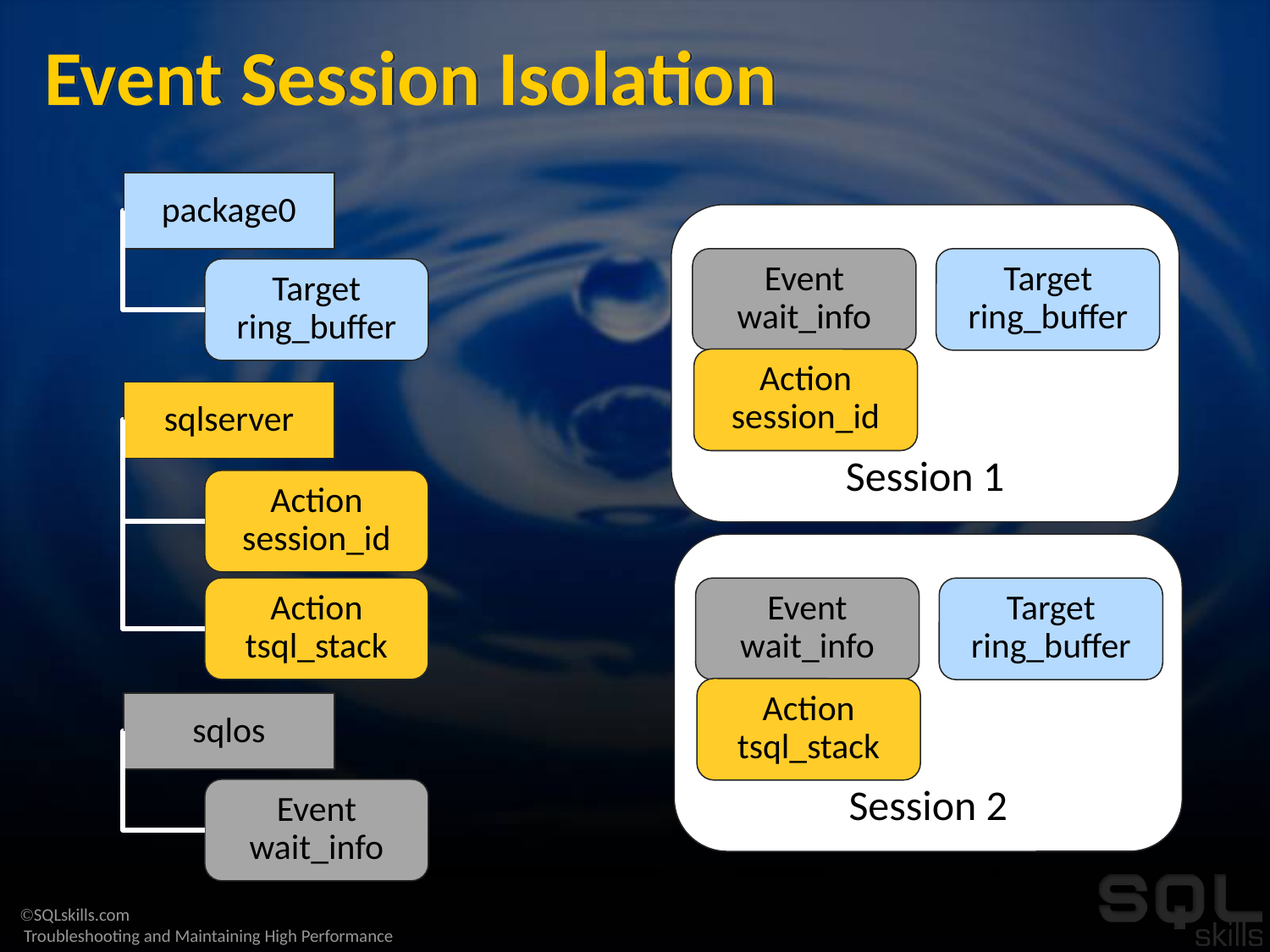

# Event Session Isolation
package0
Session 1
Event
wait_info
Target
ring_buffer
Target
ring_buffer
Action
session_id
sqlserver
Action
session_id
Session 2
Action
tsql_stack
Event
wait_info
Target
ring_buffer
Action
tsql_stack
sqlos
Event
wait_info